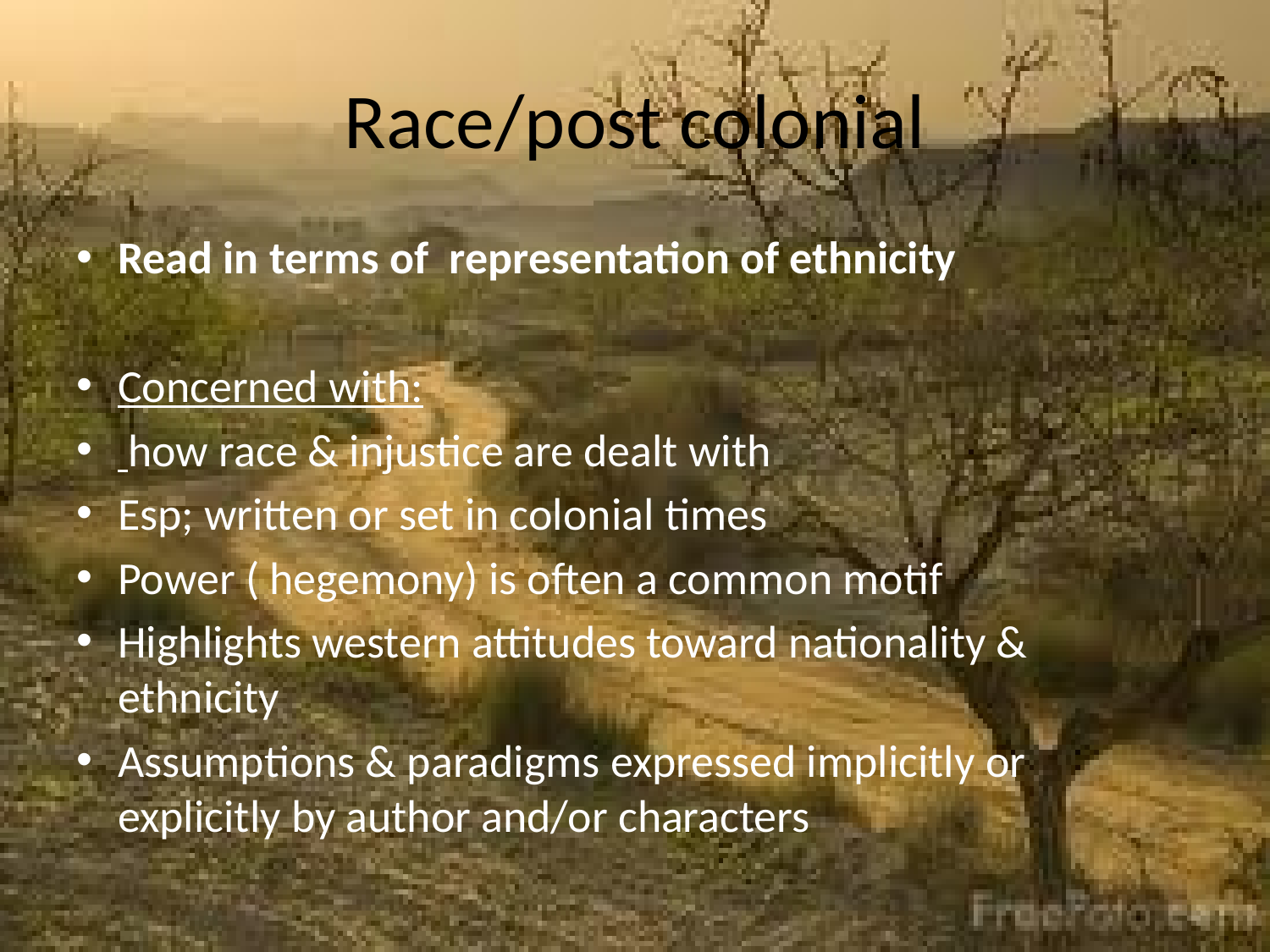

# Race/post colonial
Read in terms of  representation of ethnicity

Concerned with:
 how race & injustice are dealt with
Esp; written or set in colonial times
Power ( hegemony) is often a common motif
Highlights western attitudes toward nationality & ethnicity
Assumptions & paradigms expressed implicitly or explicitly by author and/or characters